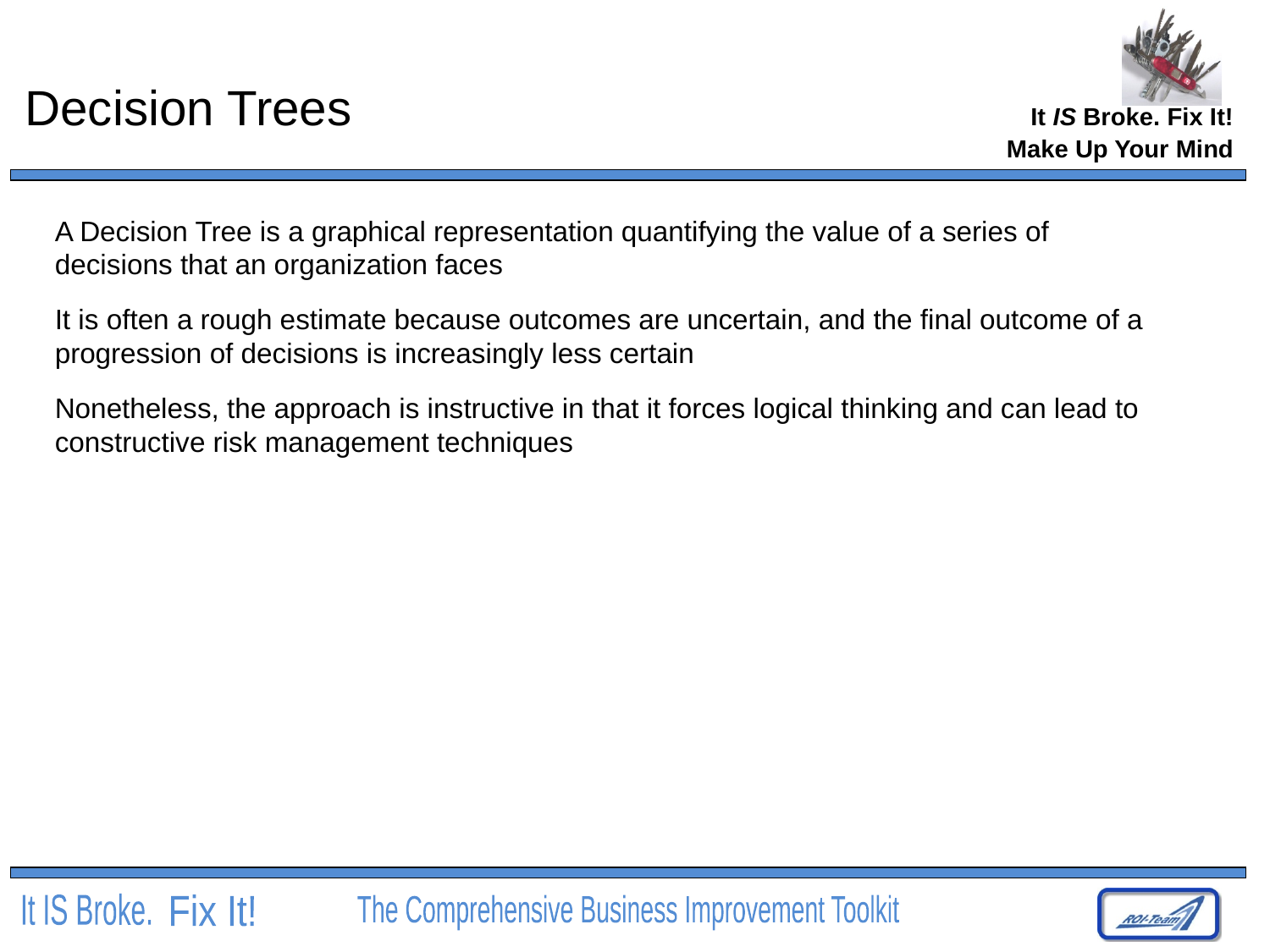

# Decision Trees
Make Up Your Mind
A Decision Tree is a graphical representation quantifying the value of a series of decisions that an organization faces
It is often a rough estimate because outcomes are uncertain, and the final outcome of a progression of decisions is increasingly less certain
Nonetheless, the approach is instructive in that it forces logical thinking and can lead to constructive risk management techniques